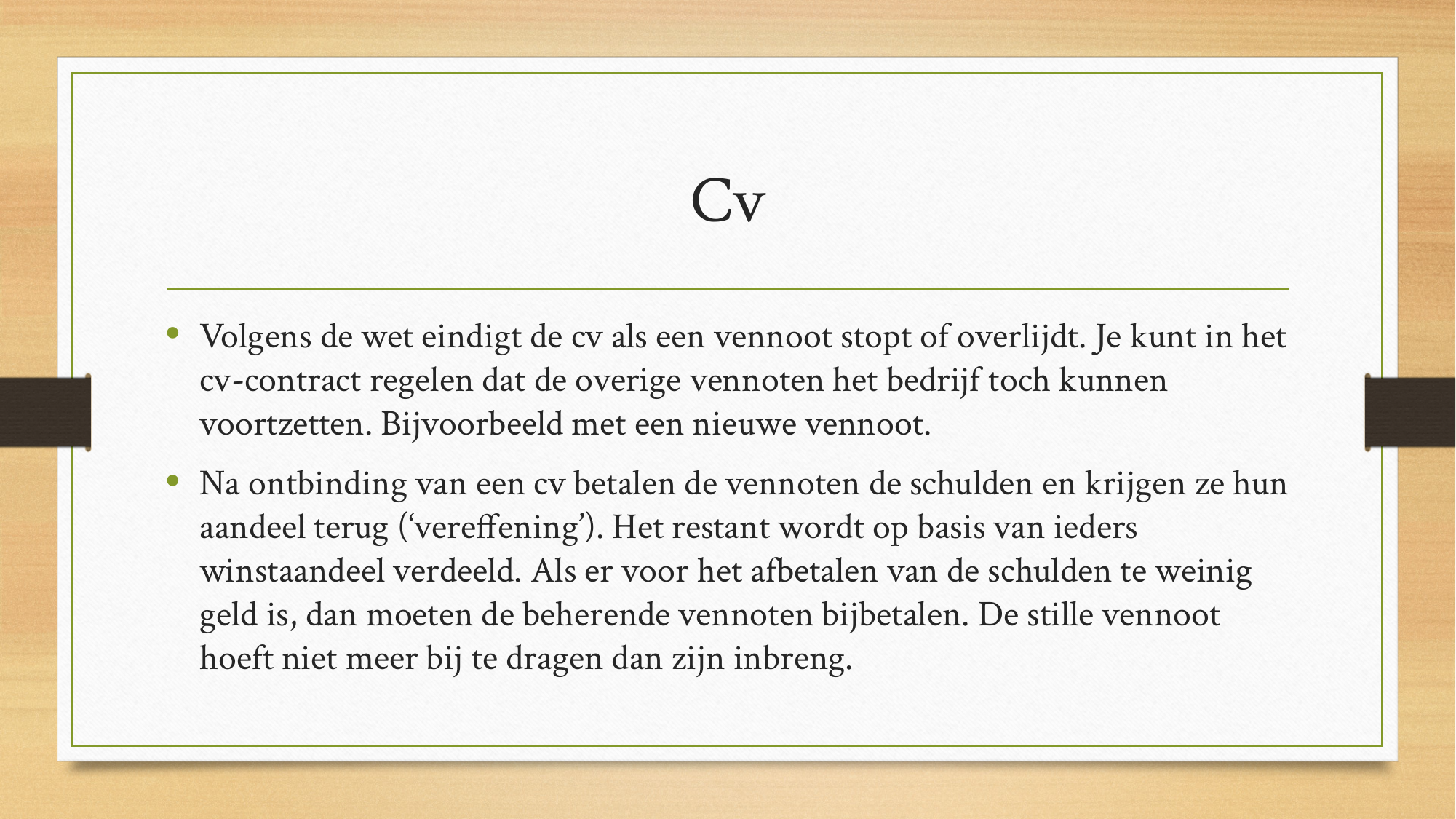

# Cv
Volgens de wet eindigt de cv als een vennoot stopt of overlijdt. Je kunt in het cv-contract regelen dat de overige vennoten het bedrijf toch kunnen voortzetten. Bijvoorbeeld met een nieuwe vennoot.
Na ontbinding van een cv betalen de vennoten de schulden en krijgen ze hun aandeel terug (‘vereffening’). Het restant wordt op basis van ieders winstaandeel verdeeld. Als er voor het afbetalen van de schulden te weinig geld is, dan moeten de beherende vennoten bijbetalen. De stille vennoot hoeft niet meer bij te dragen dan zijn inbreng.